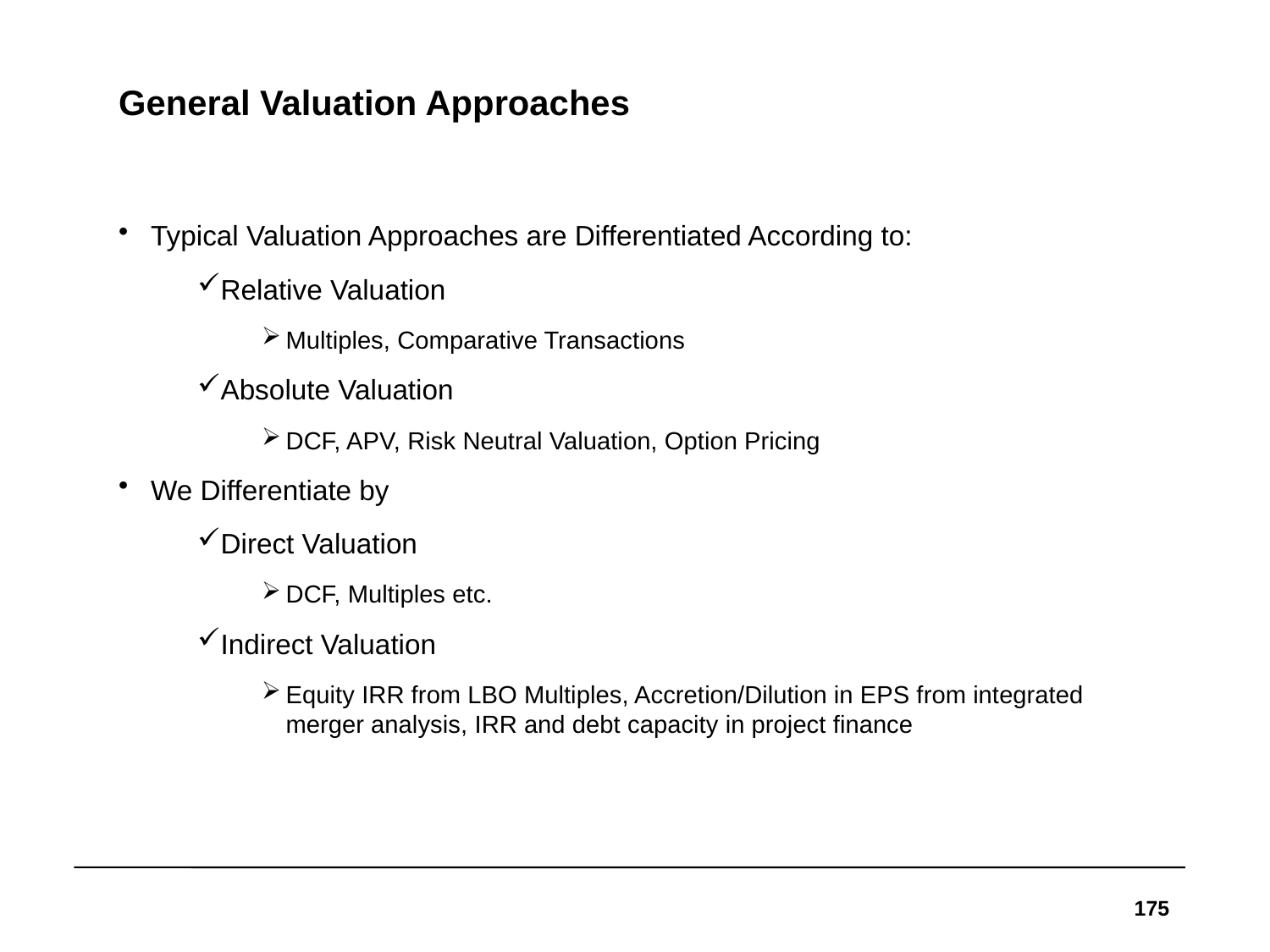

# General Valuation Approaches
Typical Valuation Approaches are Differentiated According to:
Relative Valuation
Multiples, Comparative Transactions
Absolute Valuation
DCF, APV, Risk Neutral Valuation, Option Pricing
We Differentiate by
Direct Valuation
DCF, Multiples etc.
Indirect Valuation
Equity IRR from LBO Multiples, Accretion/Dilution in EPS from integrated merger analysis, IRR and debt capacity in project finance